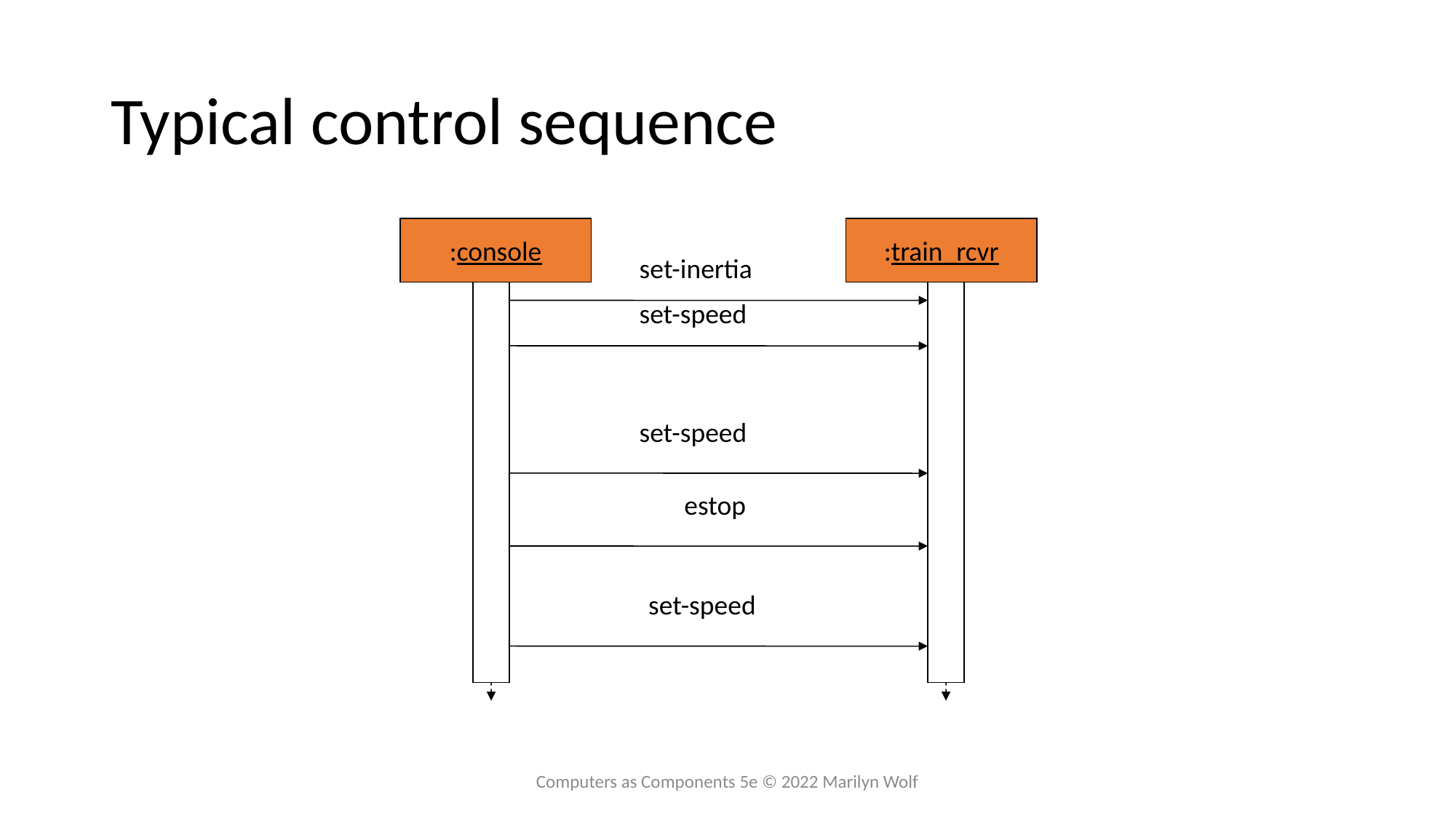

# Typical control sequence
:console
:train_rcvr
set-inertia

set-speed

set-speed

estop

set-speed

Computers as Components 5e © 2022 Marilyn Wolf